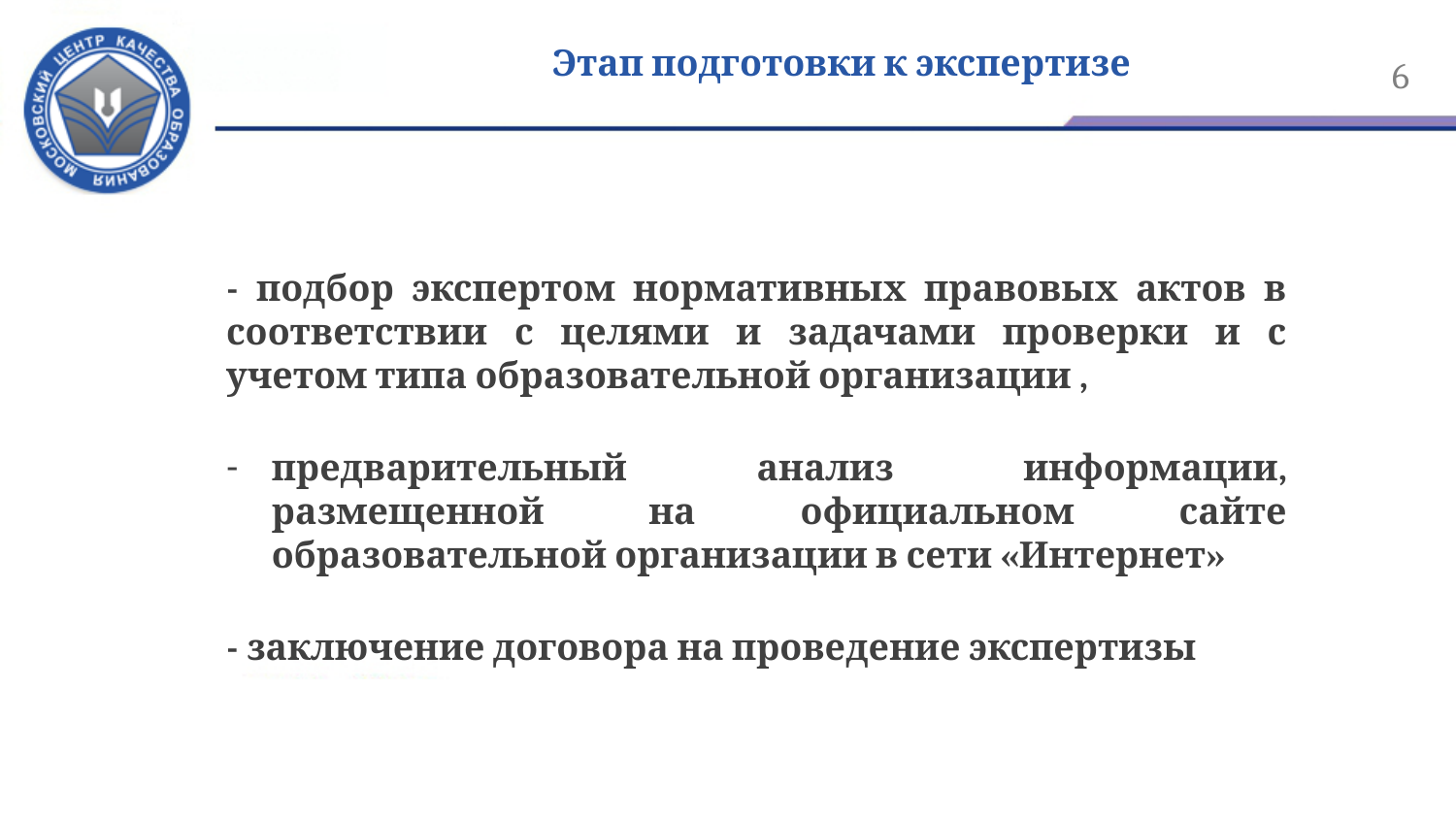

# Этап подготовки к экспертизе
6

- подбор экспертом нормативных правовых актов в соответствии с целями и задачами проверки и с учетом типа образовательной организации ,
предварительный анализ информации, размещенной на официальном сайте образовательной организации в сети «Интернет»
- заключение договора на проведение экспертизы